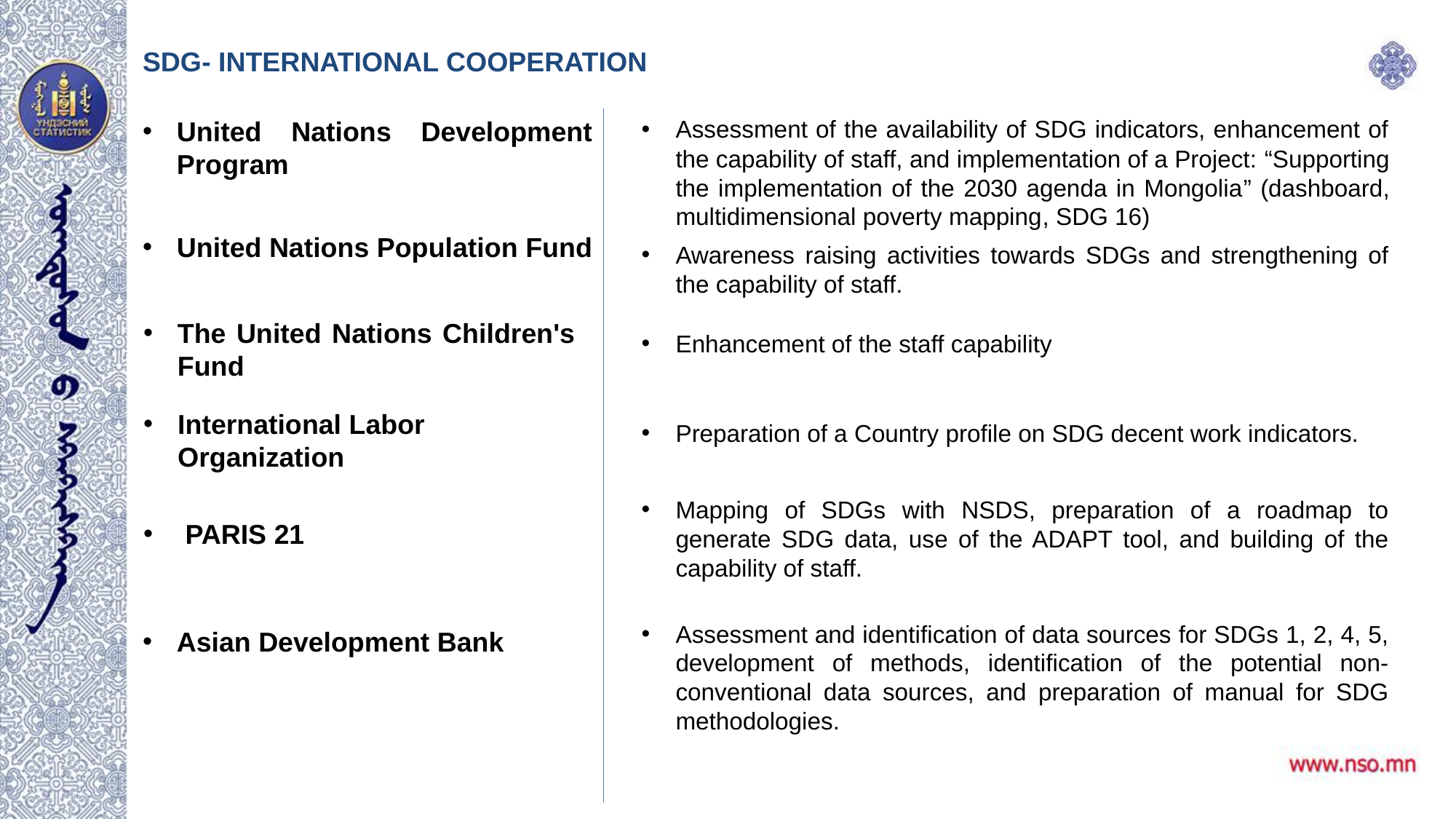

SDG- INTERNATIONAL COOPERATION
United Nations Development Program
Assessment of the availability of SDG indicators, enhancement of the capability of staff, and implementation of a Project: “Supporting the implementation of the 2030 agenda in Mongolia” (dashboard, multidimensional poverty mapping, SDG 16)
United Nations Population Fund
Awareness raising activities towards SDGs and strengthening of the capability of staff.
The United Nations Children's Fund
Enhancement of the staff capability
International Labor Organization
Preparation of a Country profile on SDG decent work indicators.
Mapping of SDGs with NSDS, preparation of a roadmap to generate SDG data, use of the ADAPT tool, and building of the capability of staff.
 PARIS 21
Assessment and identification of data sources for SDGs 1, 2, 4, 5, development of methods, identification of the potential non-conventional data sources, and preparation of manual for SDG methodologies.
Asian Development Bank